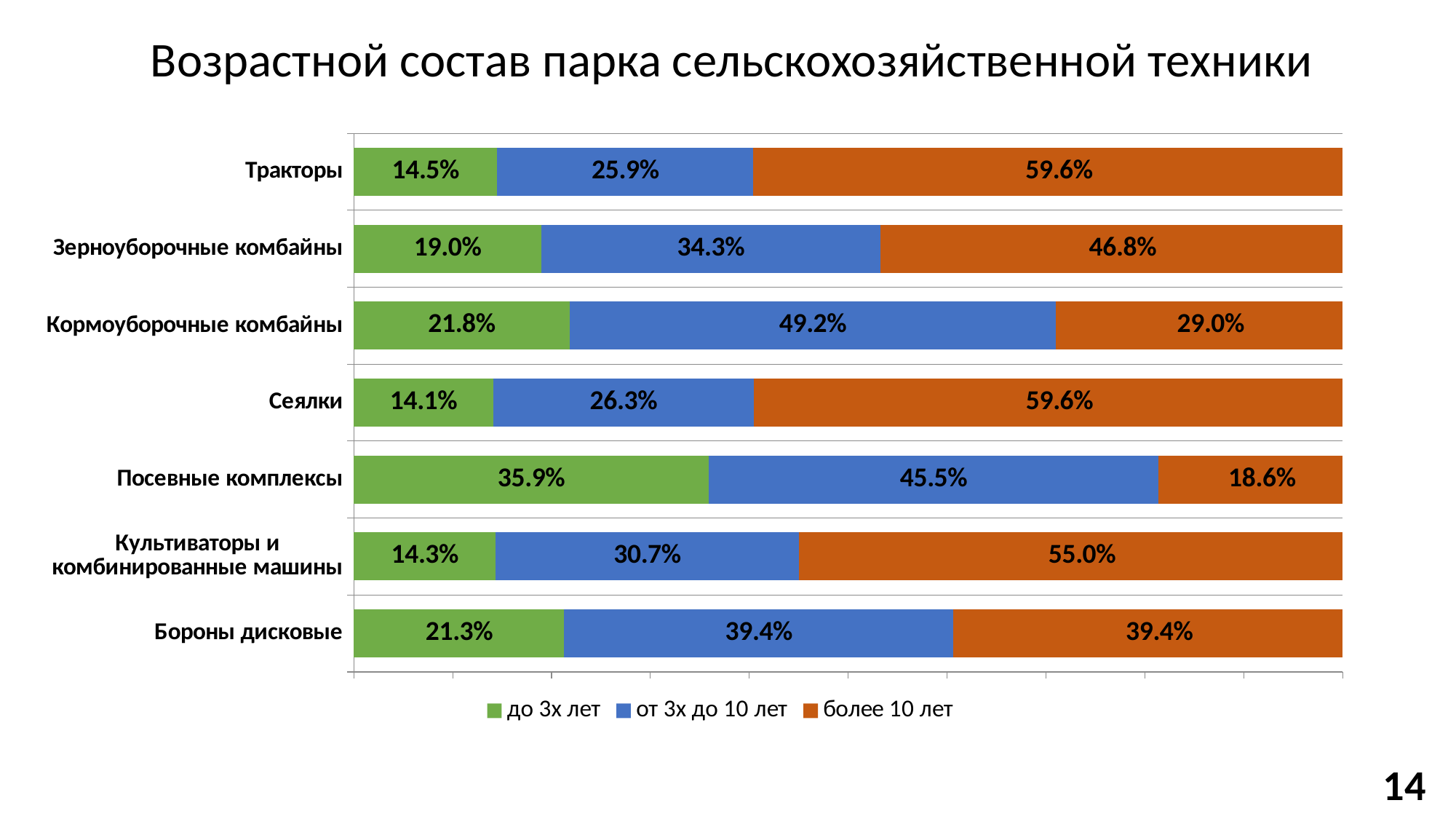

# Возрастной состав парка сельскохозяйственной техники

### Chart

| Category | до 3х лет | от 3х до 10 лет | более 10 лет |
|---|---|---|---|
| Бороны дисковые | 0.21278385197645094 | 0.393608074011775 | 0.393608074011775 |
| Культиваторы и комбинированные машины | 0.14322120285423062 | 0.30682976554536273 | 0.5499490316004092 |
| Посевные комплексы | 0.35876840696117807 | 0.45515394912985324 | 0.18607764390896922 |
| Сеялки | 0.14089203834931224 | 0.2634431012922054 | 0.5956648603584827 |
| Кормоуборочные комбайны | 0.21823204419889541 | 0.49171270718232096 | 0.2900552486187843 |
| Зерноуборочные комбайны | 0.18952524491333841 | 0.3428786737000762 | 0.4675960813865863 |
| Тракторы | 0.14500739147964006 | 0.2589705684719796 | 0.5960220400483806 |
14